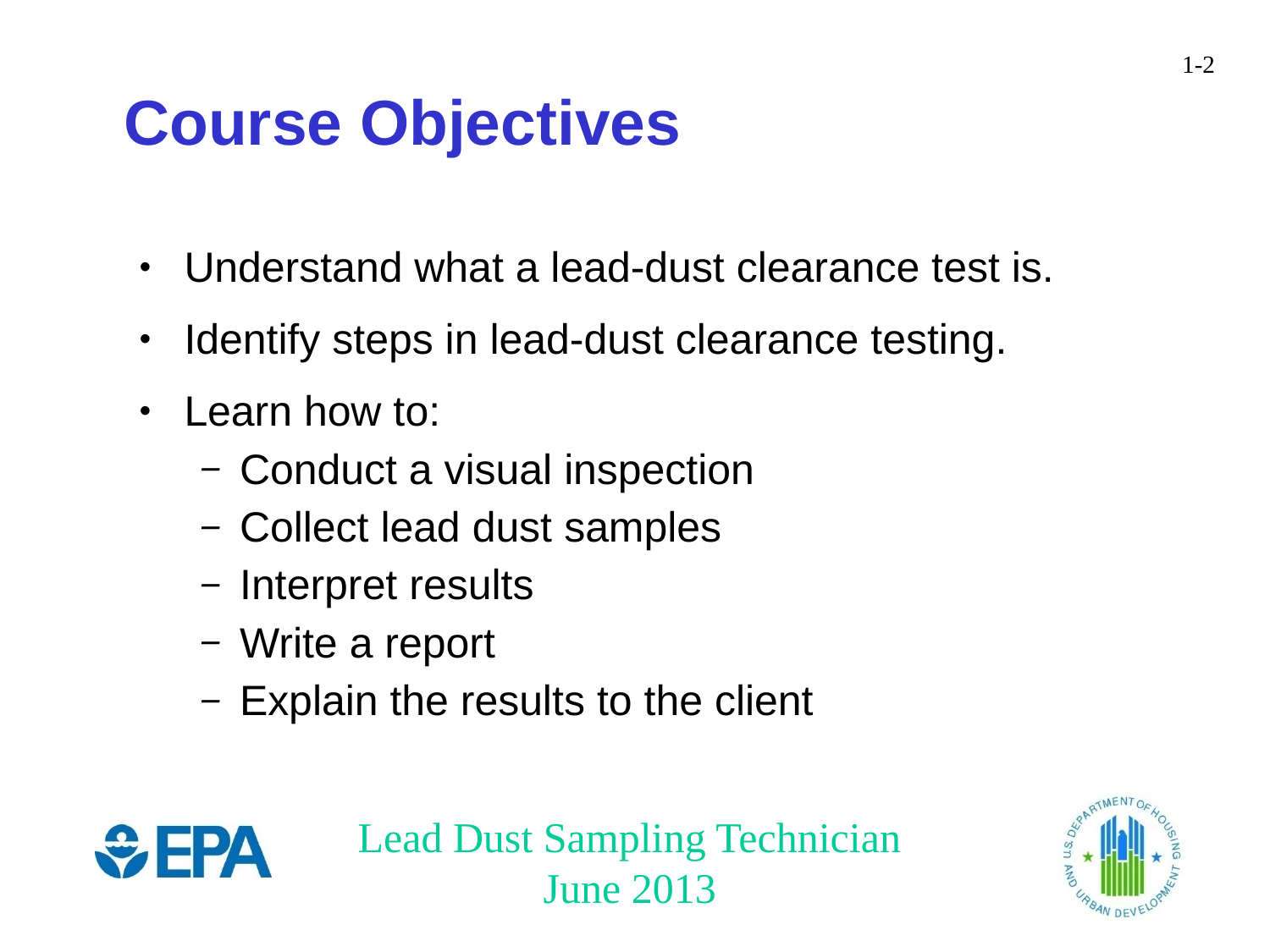

Course Objectives

Understand what a lead-dust clearance test is.
Identify steps in lead-dust clearance testing.
Learn how to:
Conduct a visual inspection
Collect lead dust samples
Interpret results
Write a report
Explain the results to the client